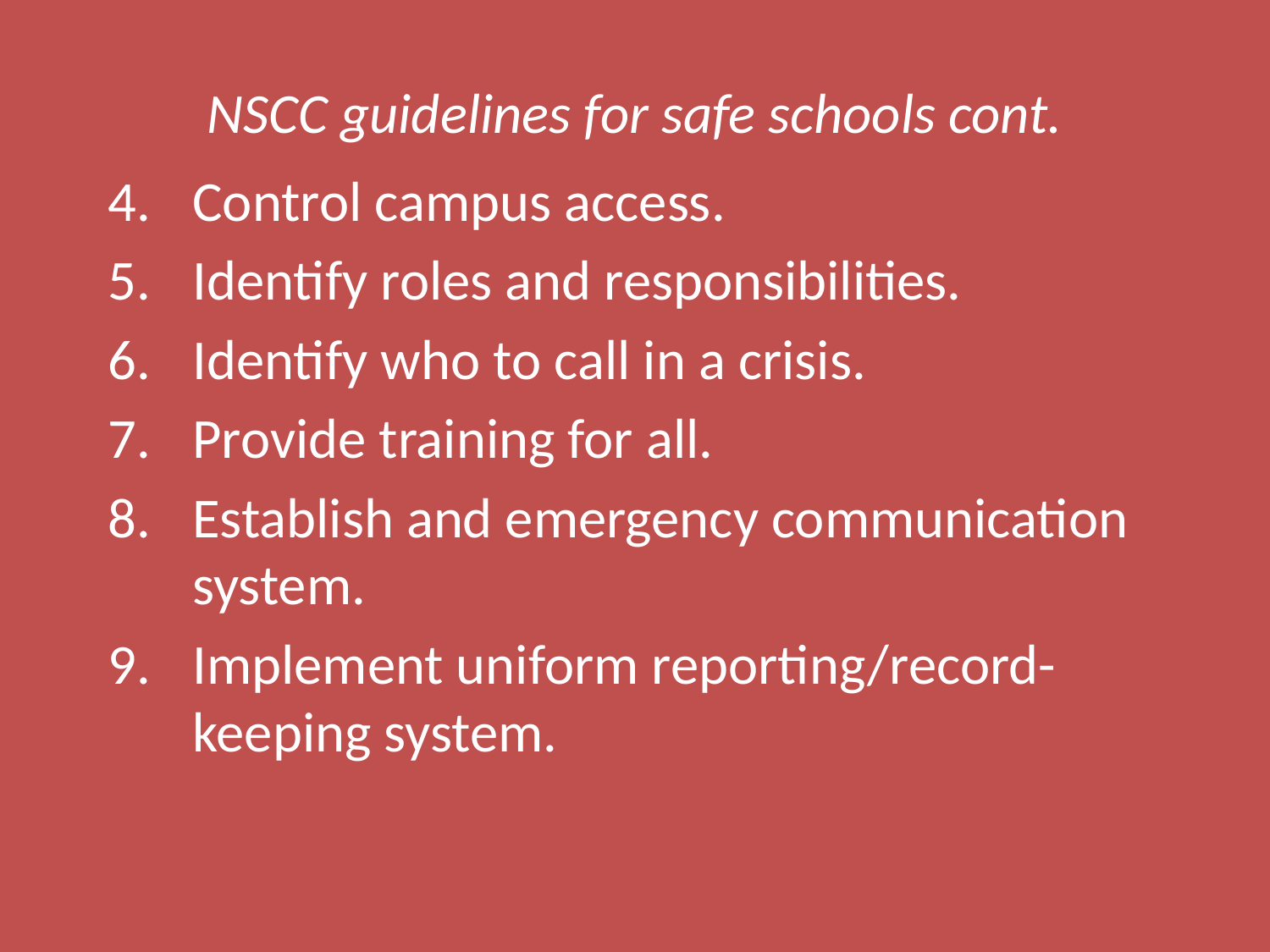

# NSCC guidelines for safe schools cont.
Control campus access.
Identify roles and responsibilities.
Identify who to call in a crisis.
Provide training for all.
Establish and emergency communication system.
Implement uniform reporting/record-keeping system.